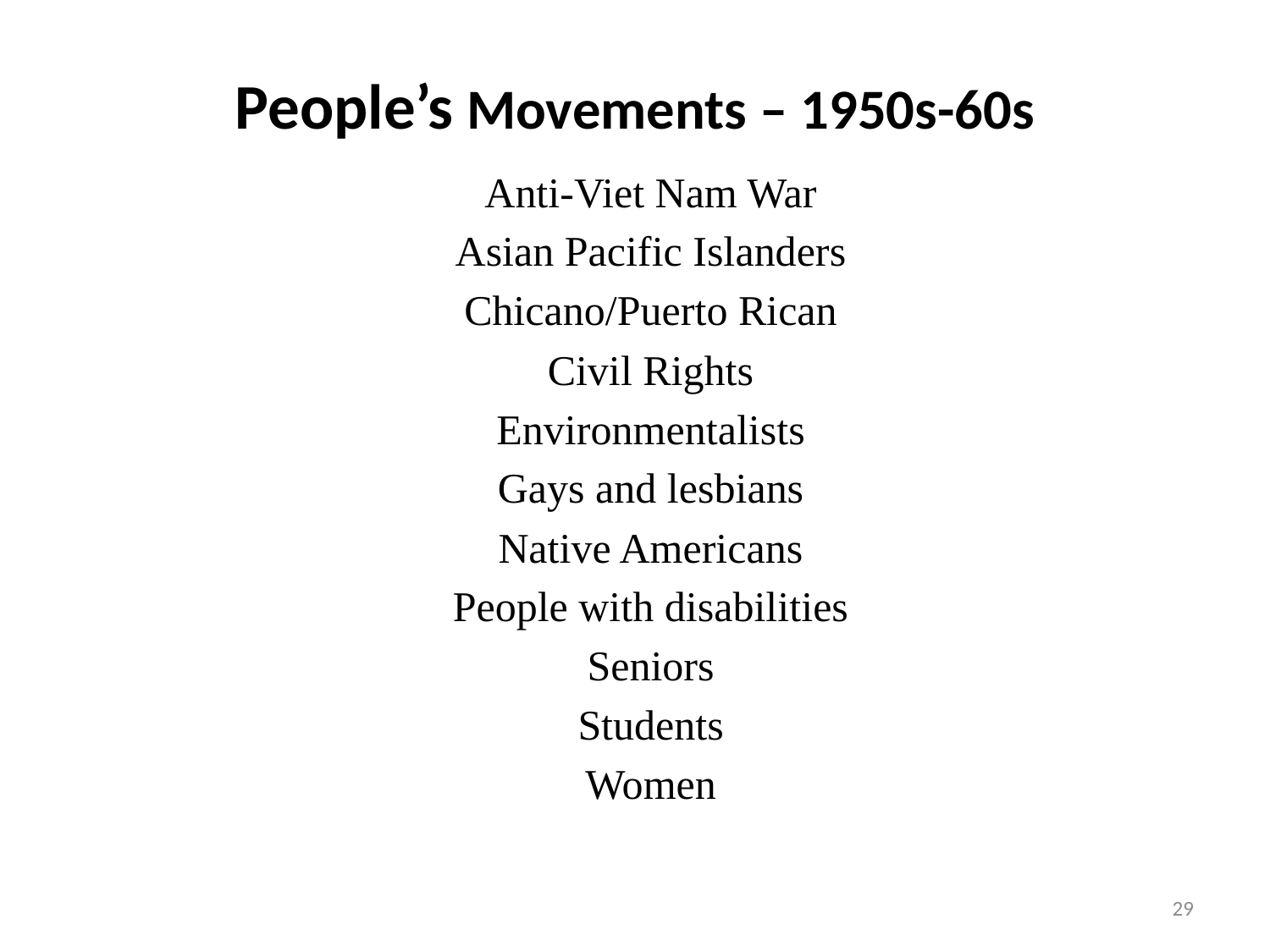

# People’s Movements – 1950s-60s
Anti-Viet Nam War
Asian Pacific Islanders
Chicano/Puerto Rican
Civil Rights
Environmentalists
Gays and lesbians
Native Americans
People with disabilities
Seniors
Students
Women

29